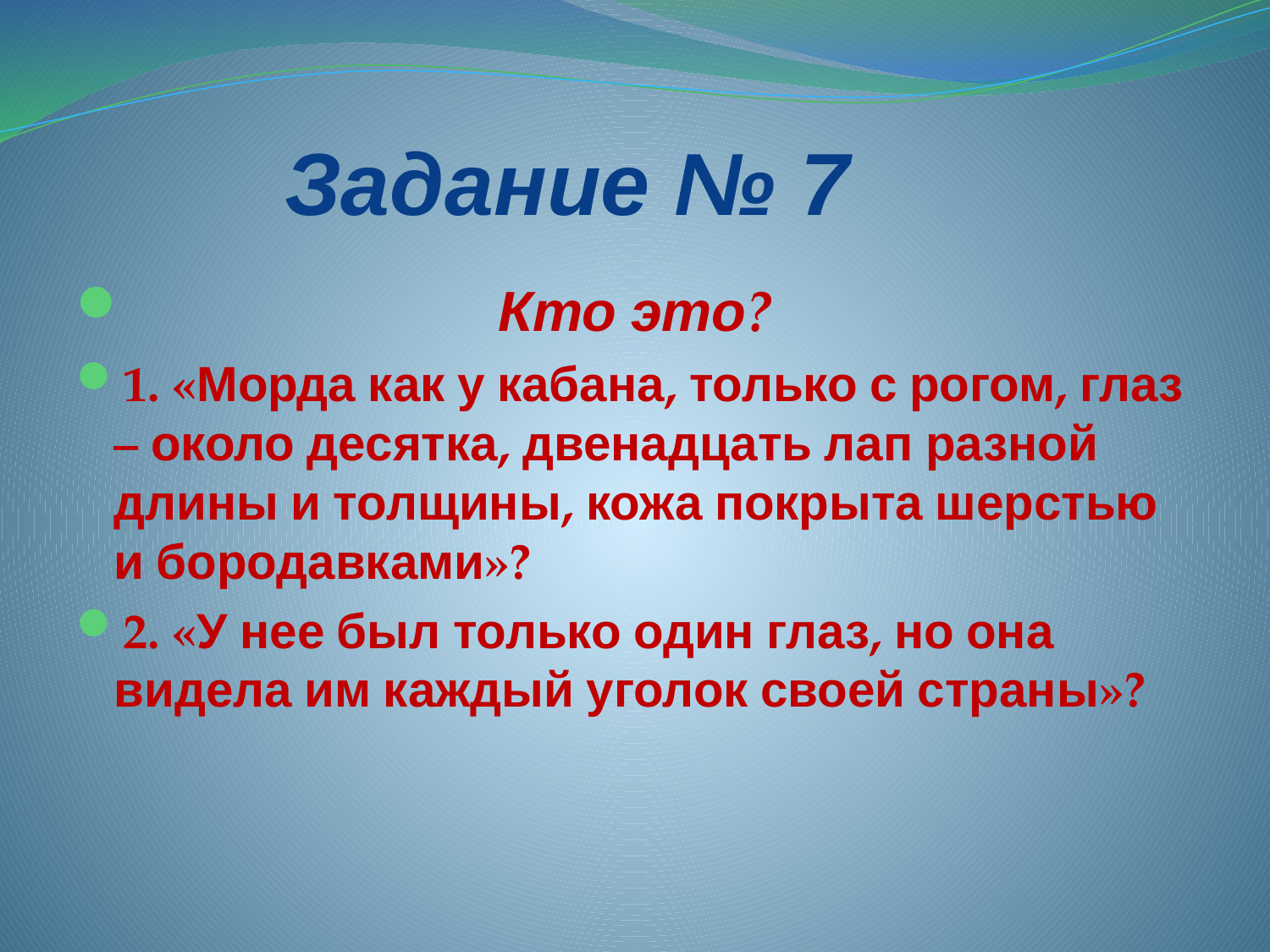

# Задание № 7
                          Кто это?
1. «Морда как у кабана, только с рогом, глаз – около десятка, двенадцать лап разной длины и толщины, кожа покрыта шерстью и бородавками»?
2. «У нее был только один глаз, но она видела им каждый уголок своей страны»?